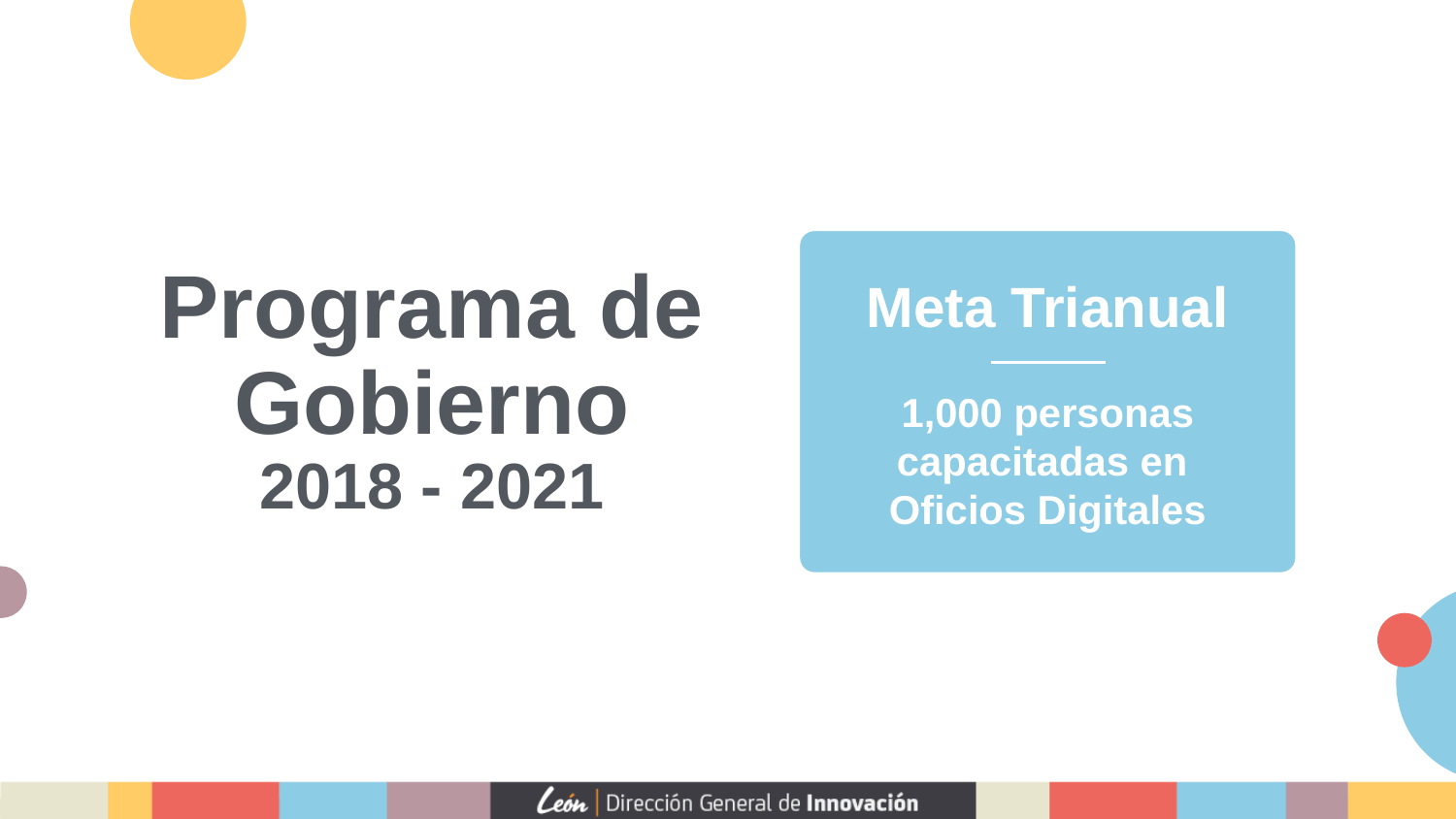

Meta Trianual

1,000 personas capacitadas en
Oficios Digitales
Programa de Gobierno
2018 - 2021